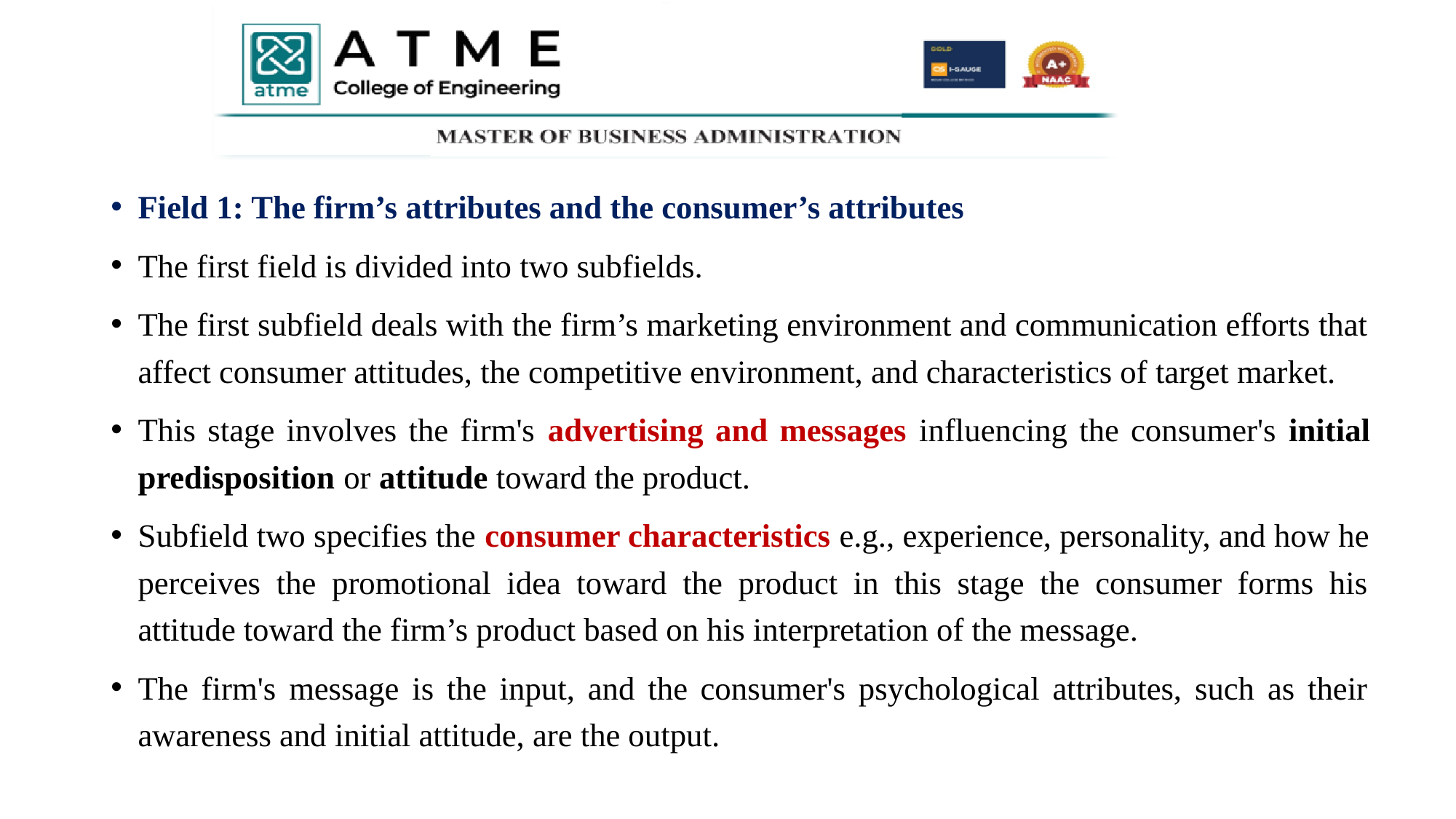

#
Field 1: The firm’s attributes and the consumer’s attributes
The first field is divided into two subfields.
The first subfield deals with the firm’s marketing environment and communication efforts that affect consumer attitudes, the competitive environment, and characteristics of target market.
This stage involves the firm's advertising and messages influencing the consumer's initial predisposition or attitude toward the product.
Subfield two specifies the consumer characteristics e.g., experience, personality, and how he perceives the promotional idea toward the product in this stage the consumer forms his attitude toward the firm’s product based on his interpretation of the message.
The firm's message is the input, and the consumer's psychological attributes, such as their awareness and initial attitude, are the output.